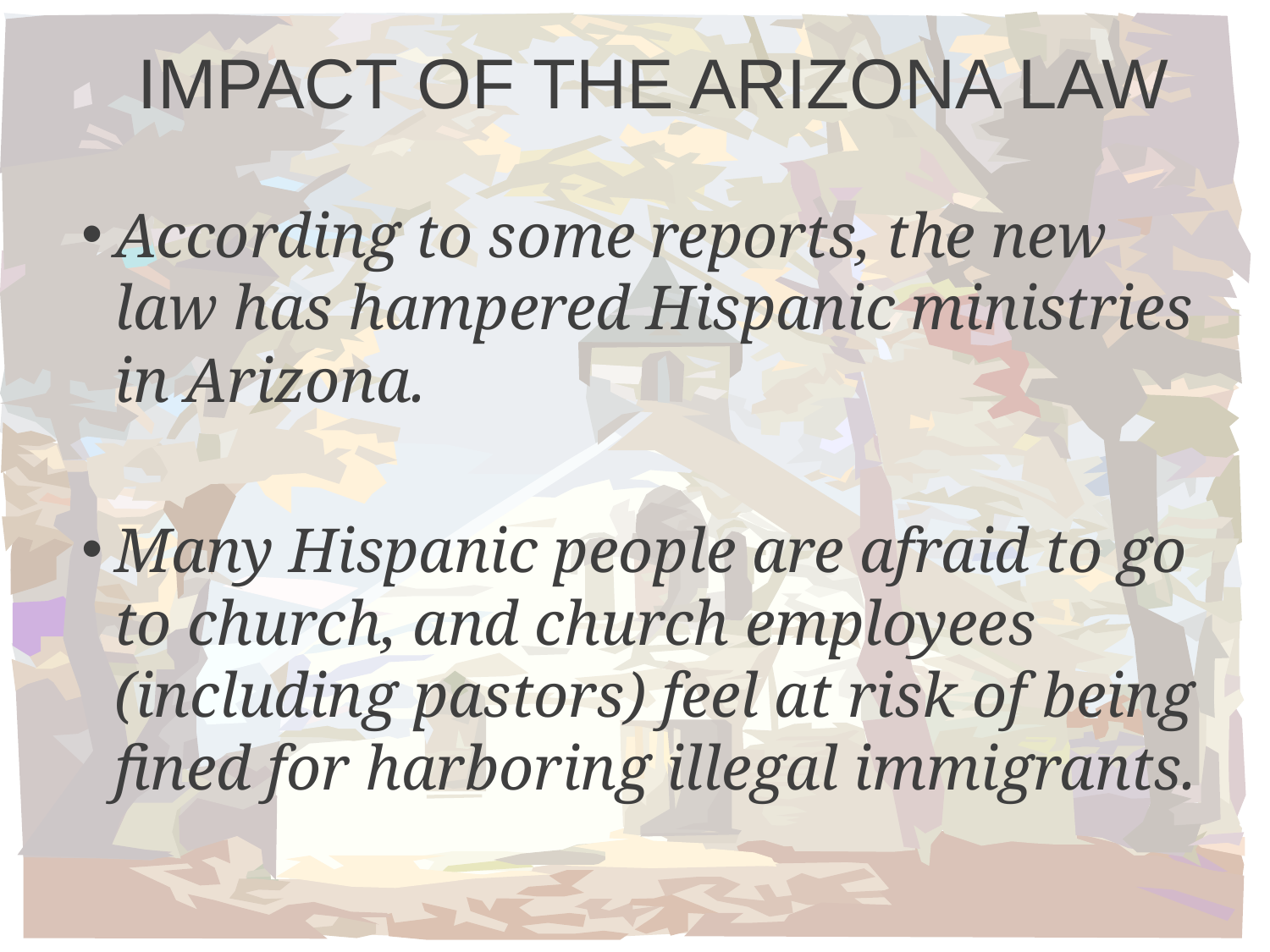

# Impact of the Arizona Law
According to some reports, the new law has hampered Hispanic ministries in Arizona.

Many Hispanic people are afraid to go to church, and church employees (including pastors) feel at risk of being fined for harboring illegal immigrants.